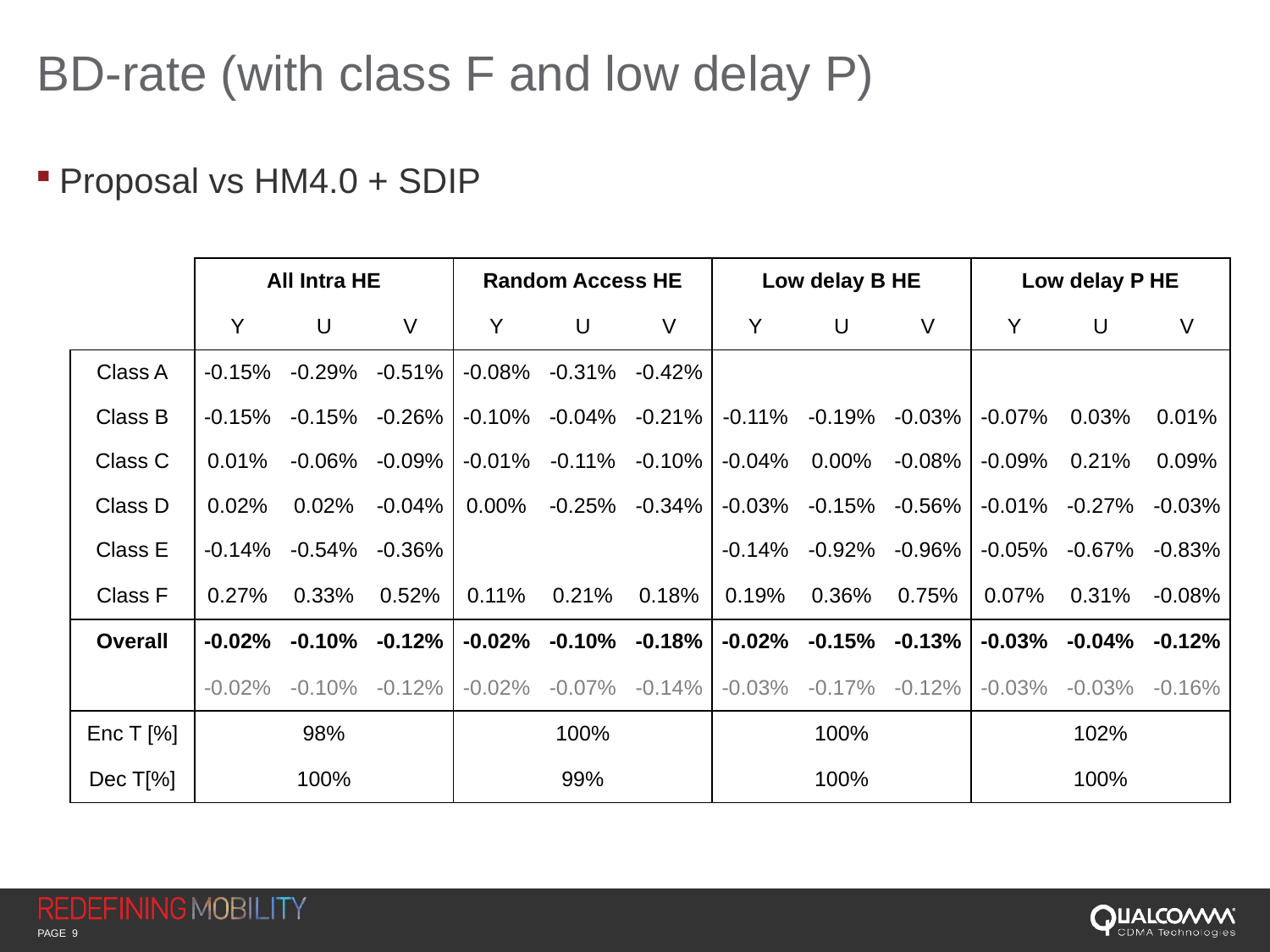

# BD-rate (with class F and low delay P)

Proposal vs HM4.0 + SDIP

|  | All Intra HE |  |  | Random Access HE |  |  | Low delay B HE |  |  | Low delay P HE |  |  |
| --- | --- | --- | --- | --- | --- | --- | --- | --- | --- | --- | --- | --- |
|  | Y | U | V | Y | U | V | Y | U | V | Y | U | V |
| Class A | -0.15% | -0.29% | -0.51% | -0.08% | -0.31% | -0.42% |  |  |  |  |  |  |
| Class B | -0.15% | -0.15% | -0.26% | -0.10% | -0.04% | -0.21% | -0.11% | -0.19% | -0.03% | -0.07% | 0.03% | 0.01% |
| Class C | 0.01% | -0.06% | -0.09% | -0.01% | -0.11% | -0.10% | -0.04% | 0.00% | -0.08% | -0.09% | 0.21% | 0.09% |
| Class D | 0.02% | 0.02% | -0.04% | 0.00% | -0.25% | -0.34% | -0.03% | -0.15% | -0.56% | -0.01% | -0.27% | -0.03% |
| Class E | -0.14% | -0.54% | -0.36% |  |  |  | -0.14% | -0.92% | -0.96% | -0.05% | -0.67% | -0.83% |
| Class F | 0.27% | 0.33% | 0.52% | 0.11% | 0.21% | 0.18% | 0.19% | 0.36% | 0.75% | 0.07% | 0.31% | -0.08% |
| Overall | -0.02% | -0.10% | -0.12% | -0.02% | -0.10% | -0.18% | -0.02% | -0.15% | -0.13% | -0.03% | -0.04% | -0.12% |
|  | -0.02% | -0.10% | -0.12% | -0.02% | -0.07% | -0.14% | -0.03% | -0.17% | -0.12% | -0.03% | -0.03% | -0.16% |
| Enc T [%] | 98% |  |  | 100% |  |  | 100% |  |  | 102% |  |  |
| Dec T[%] | 100% |  |  | 99% |  |  | 100% |  |  | 100% |  |  |